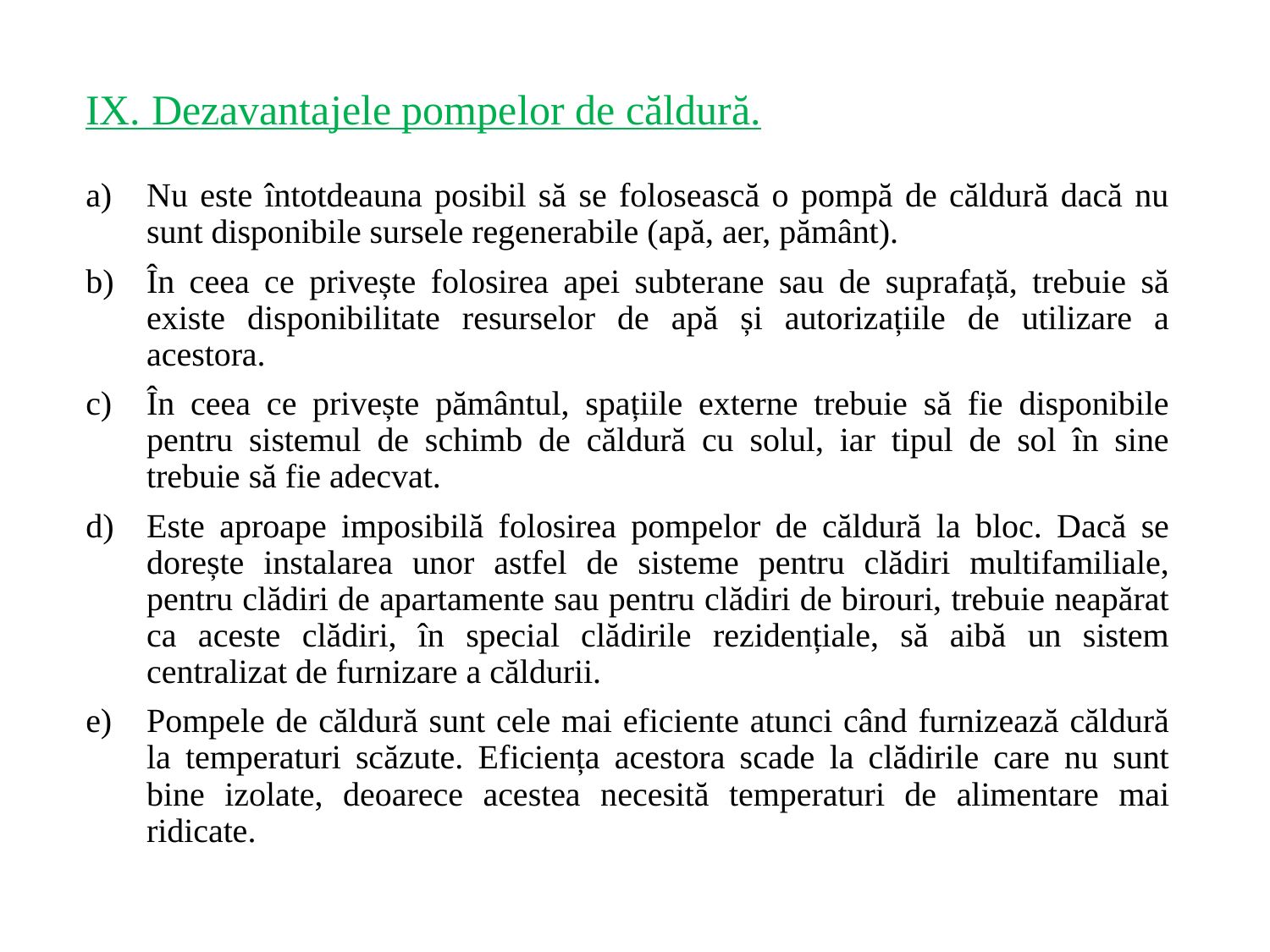

# IX. Dezavantajele pompelor de căldură.
Nu este întotdeauna posibil să se folosească o pompă de căldură dacă nu sunt disponibile sursele regenerabile (apă, aer, pământ).
În ceea ce privește folosirea apei subterane sau de suprafață, trebuie să existe disponibilitate resurselor de apă și autorizațiile de utilizare a acestora.
În ceea ce privește pământul, spațiile externe trebuie să fie disponibile pentru sistemul de schimb de căldură cu solul, iar tipul de sol în sine trebuie să fie adecvat.
Este aproape imposibilă folosirea pompelor de căldură la bloc. Dacă se dorește instalarea unor astfel de sisteme pentru clădiri multifamiliale, pentru clădiri de apartamente sau pentru clădiri de birouri, trebuie neapărat ca aceste clădiri, în special clădirile rezidențiale, să aibă un sistem centralizat de furnizare a căldurii.
Pompele de căldură sunt cele mai eficiente atunci când furnizează căldură la temperaturi scăzute. Eficiența acestora scade la clădirile care nu sunt bine izolate, deoarece acestea necesită temperaturi de alimentare mai ridicate.